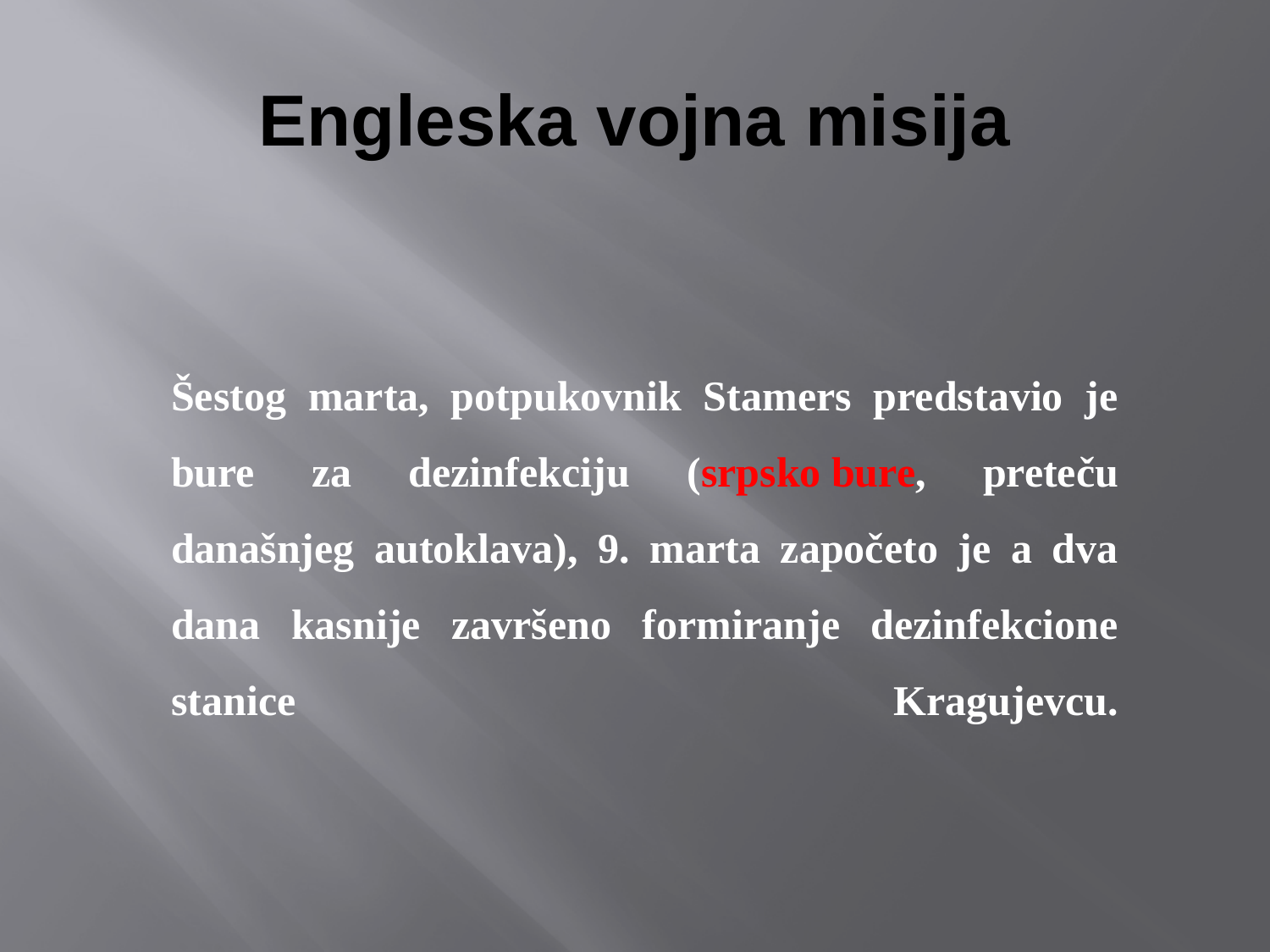

# Engleska vojna misija
Šestog marta, potpukovnik Stamers predstavio je bure za dezinfekciju (srpsko bure, preteču današnjeg autoklava), 9. marta započeto je a dva dana kasnije završeno formiranje dezinfekcione stanice Kragujevcu.